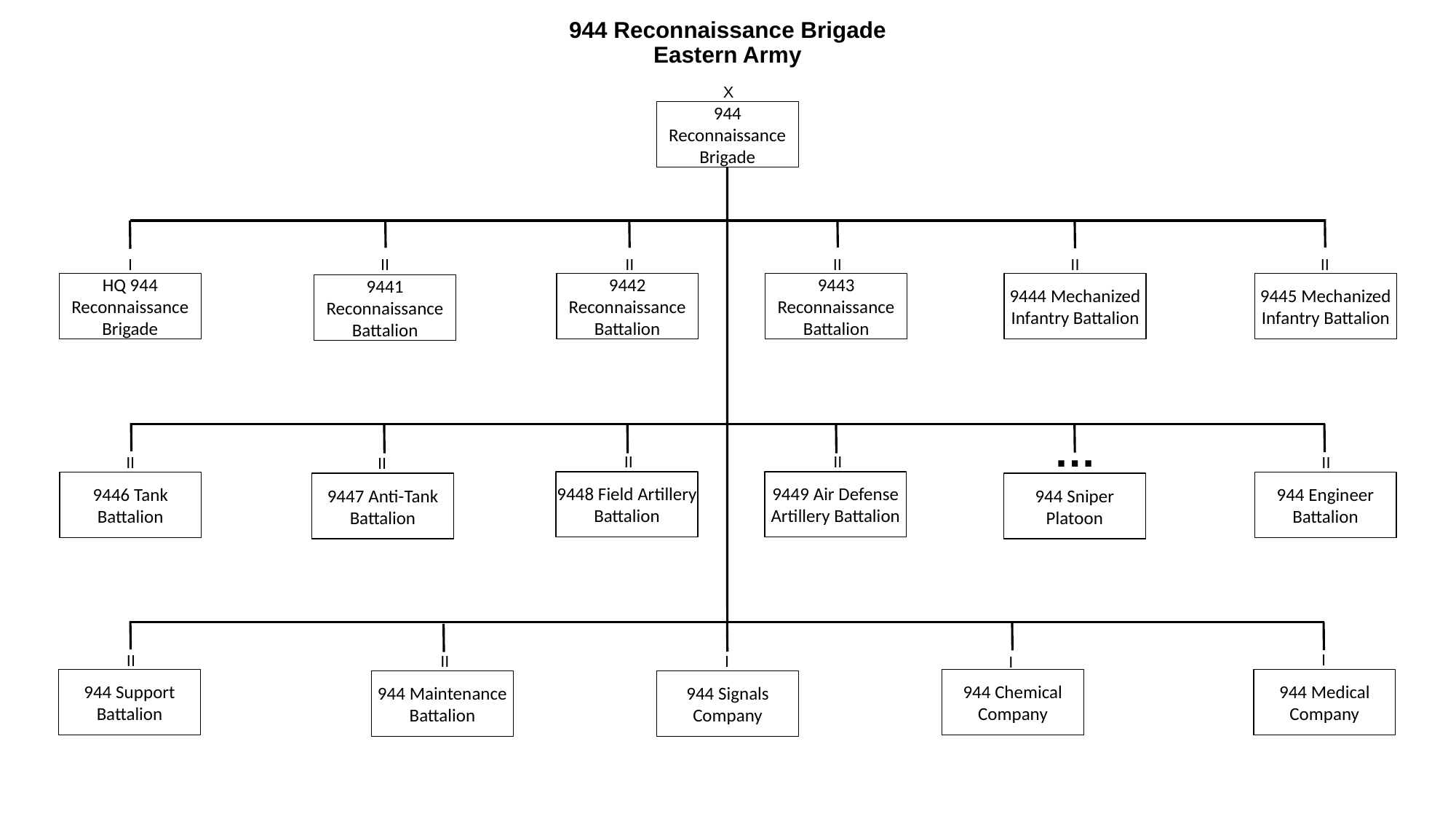

# 944 Reconnaissance Brigade Eastern Army
X
944 Reconnaissance Brigade
I
II
II
II
II
II
HQ 944 Reconnaissance Brigade
9442 Reconnaissance Battalion
9443 Reconnaissance Battalion
9444 Mechanized Infantry Battalion
9445 Mechanized Infantry Battalion
9441 Reconnaissance Battalion
…
II
II
II
II
II
9448 Field Artillery Battalion
9449 Air Defense Artillery Battalion
9446 Tank Battalion
944 Engineer Battalion
9447 Anti-Tank
Battalion
944 Sniper
Platoon
I
II
II
I
I
944 Support
Battalion
944 Chemical
Company
944 Medical
Company
944 Signals Company
944 Maintenance
Battalion